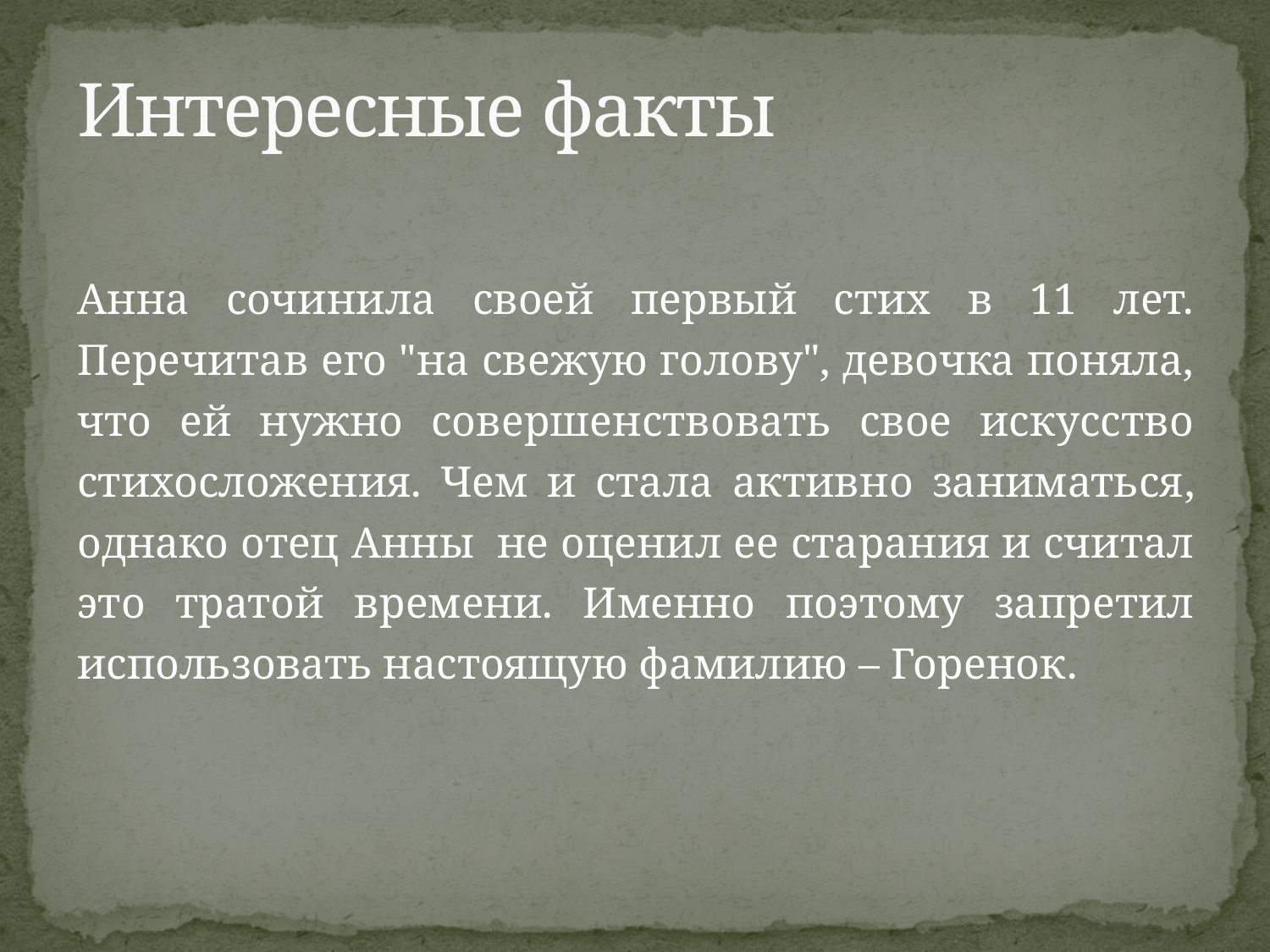

# Интересные факты
Анна сочинила своей первый стих в 11 лет. Перечитав его "на свежую голову", девочка поняла, что ей нужно совершенствовать свое искусство стихосложения. Чем и стала активно заниматься, однако отец Анны  не оценил ее старания и считал это тратой времени. Именно поэтому запретил использовать настоящую фамилию – Горенок.